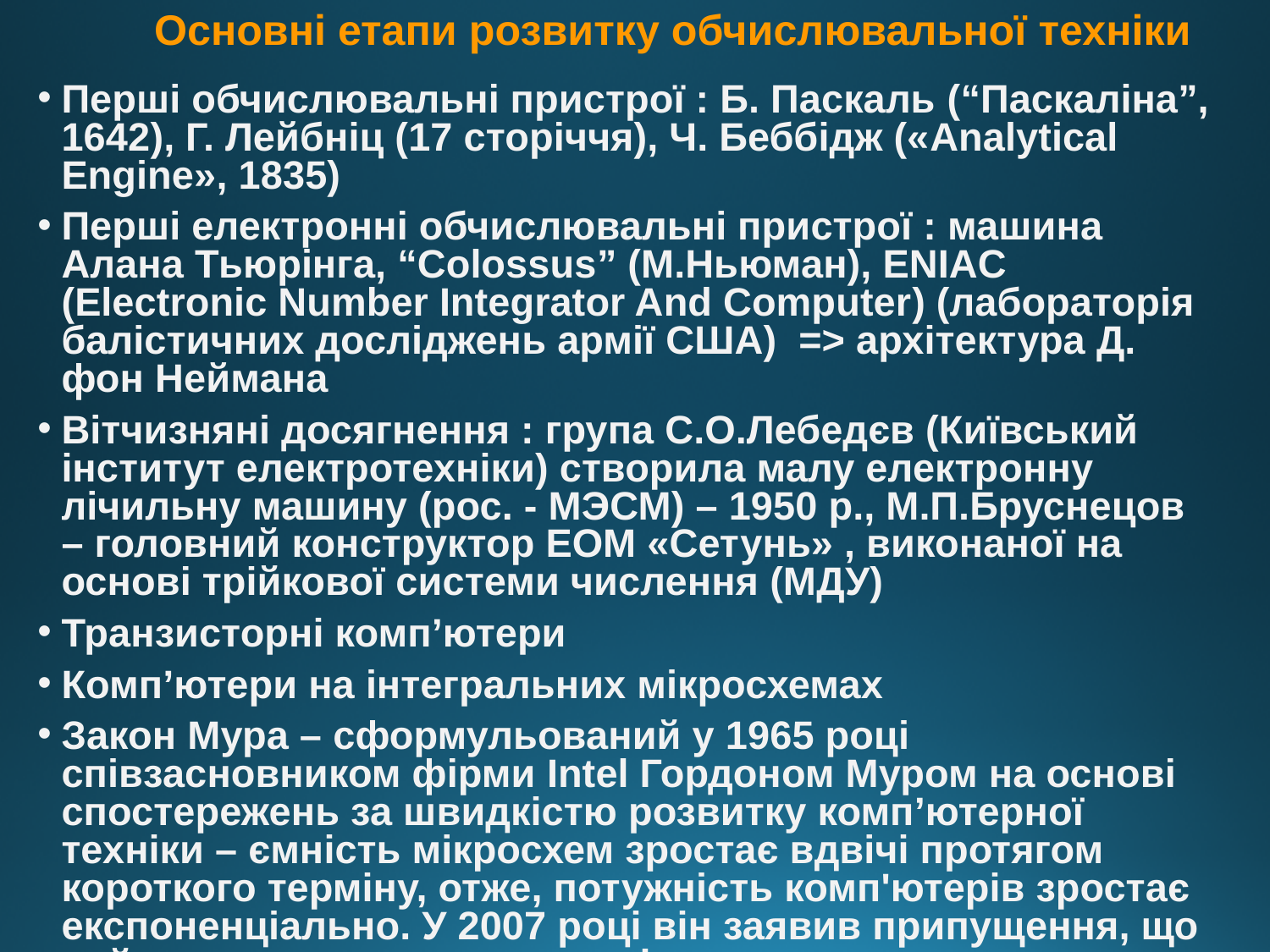

# Основні етапи розвитку обчислювальної техніки
Перші обчислювальні пристрої : Б. Паскаль (“Паскаліна”, 1642), Г. Лейбніц (17 сторіччя), Ч. Беббідж («Analytical Engine», 1835)
Перші електронні обчислювальні пристрої : машина Алана Тьюрінга, “Colossus” (М.Ньюман), ENIAC (Electronic Number Integrator And Computer) (лабораторія балістичних досліджень армії США)  => архітектура Д. фон Неймана
Вітчизняні досягнення : група С.О.Лебедєв (Київський інститут електротехніки) створила малу електронну лічильну машину (рос. - МЭСМ) – 1950 р., М.П.Бруснецов – головний конструктор ЕОМ «Сетунь» , виконаної на основі трійкової системи числення (МДУ)
Транзисторні комп’ютери
Комп’ютери на інтегральних мікросхемах
Закон Мура – сформульований у 1965 році співзасновником фірми Intel Гордоном Муром на основі спостережень за швидкістю розвитку комп’ютерної техніки – ємність мікросхем зростає вдвічі протягом короткого терміну, отже, потужність комп'ютерів зростає експоненціально. У 2007 році він заявив припущення, що цей закон скоро припинить дію.
...